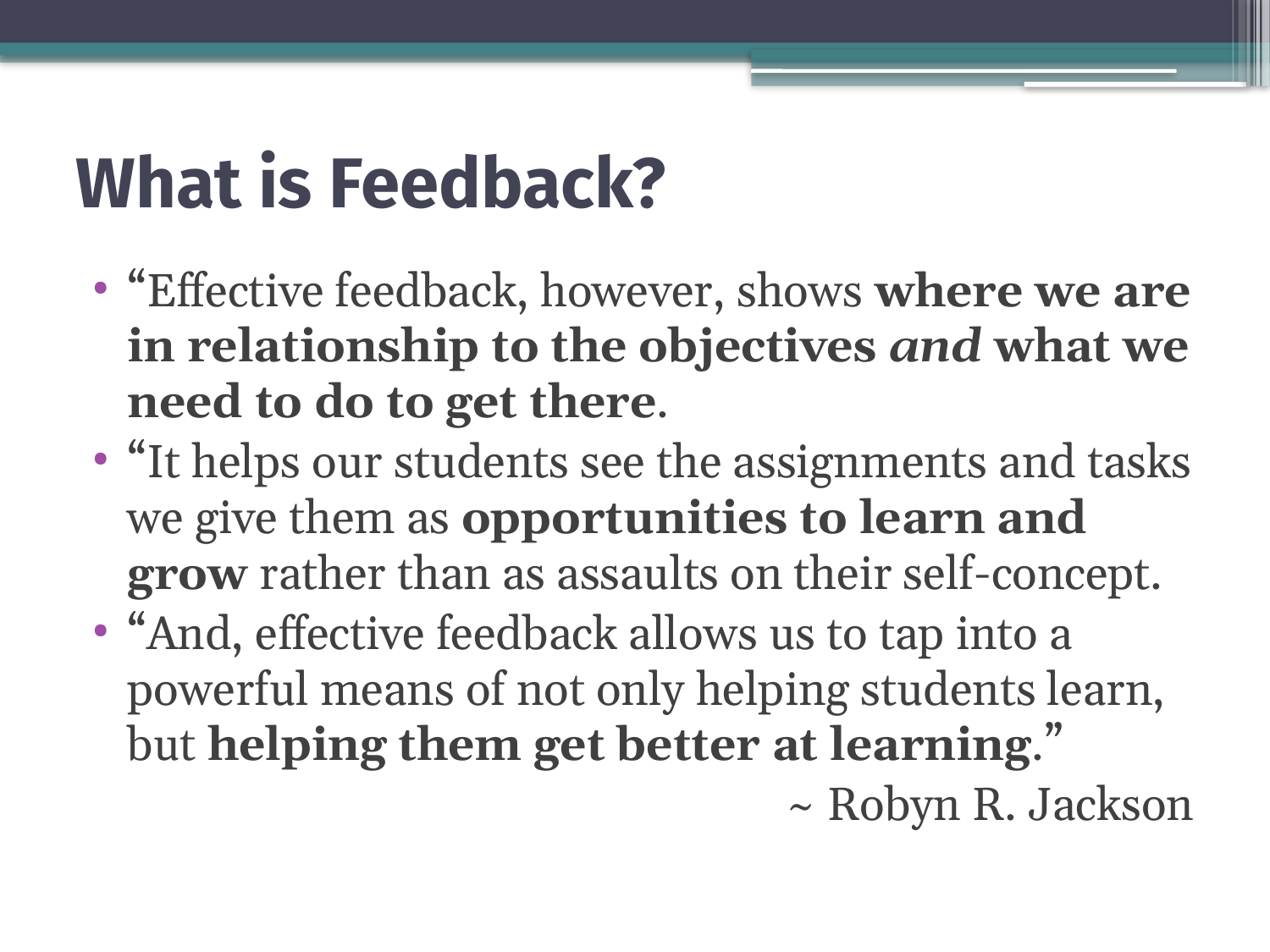

# What is Feedback?
“Effective feedback, however, shows where we are in relationship to the objectives and what we need to do to get there.
“It helps our students see the assignments and tasks we give them as opportunities to learn and grow rather than as assaults on their self-concept.
“And, effective feedback allows us to tap into a powerful means of not only helping students learn, but helping them get better at learning.”
~ Robyn R. Jackson